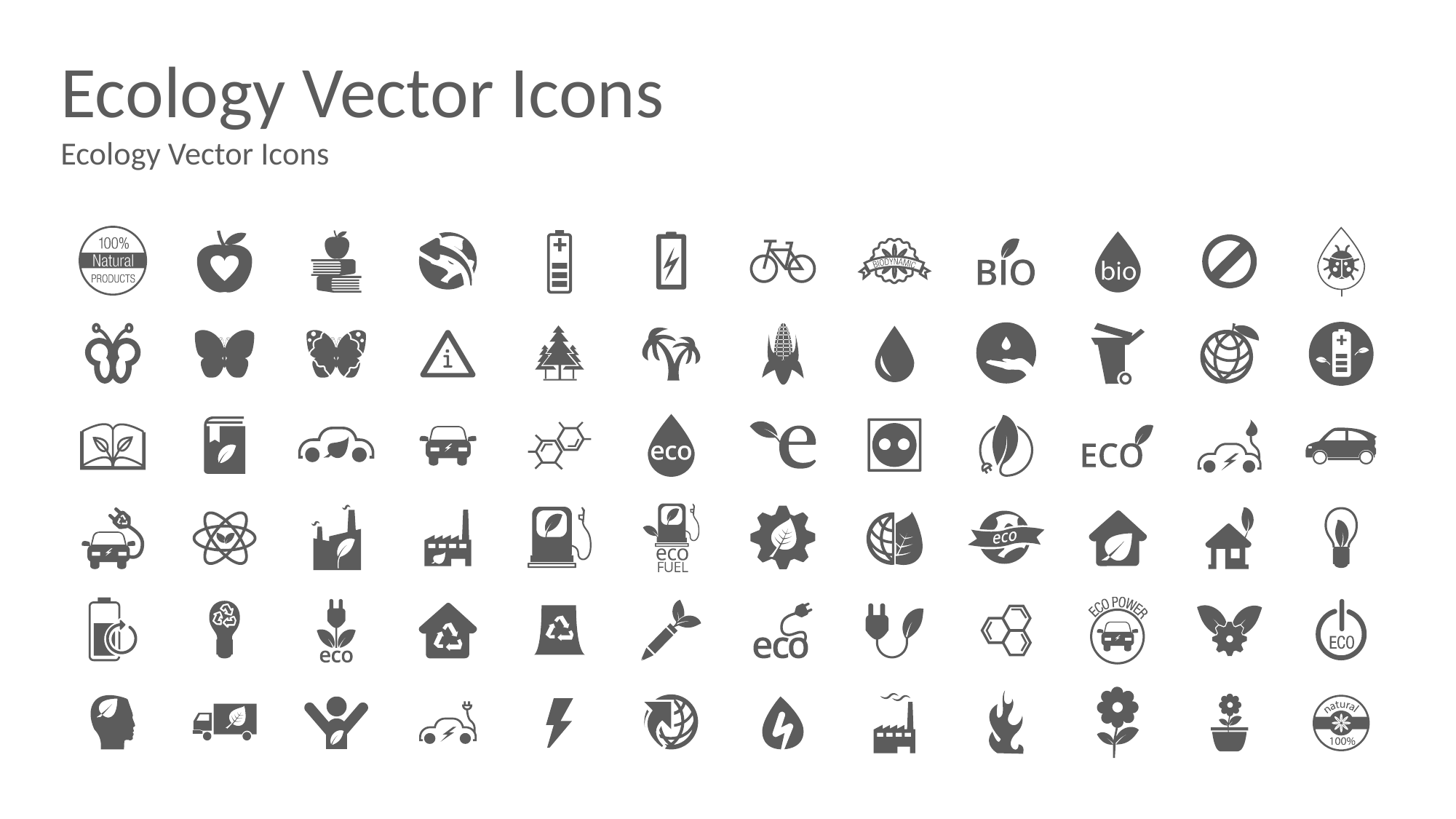

# Ecology Vector Icons
Ecology Vector Icons